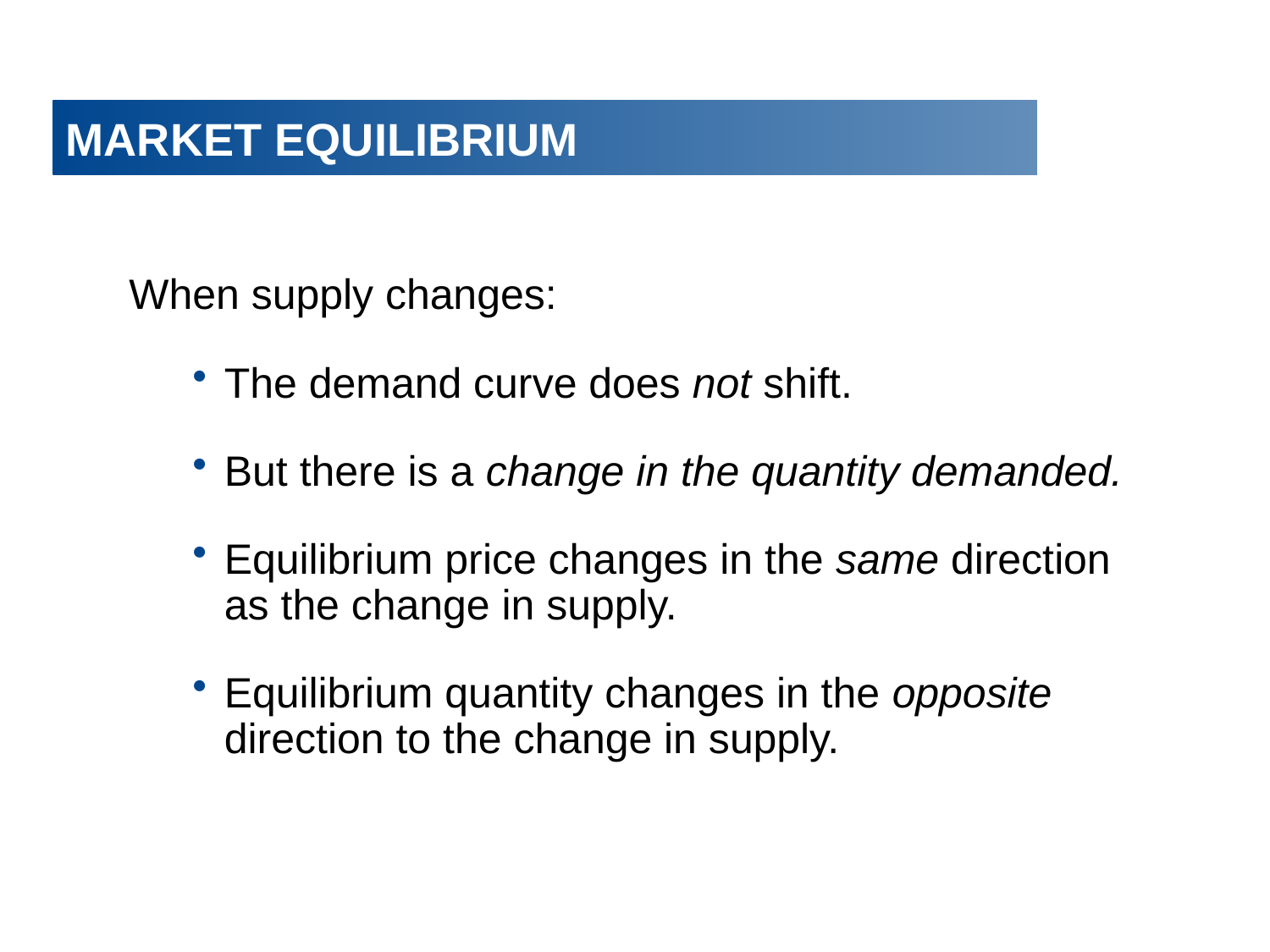

# MARKET EQUILIBRIUM
When supply changes:
The demand curve does not shift.
But there is a change in the quantity demanded.
Equilibrium price changes in the same direction as the change in supply.
Equilibrium quantity changes in the opposite direction to the change in supply.